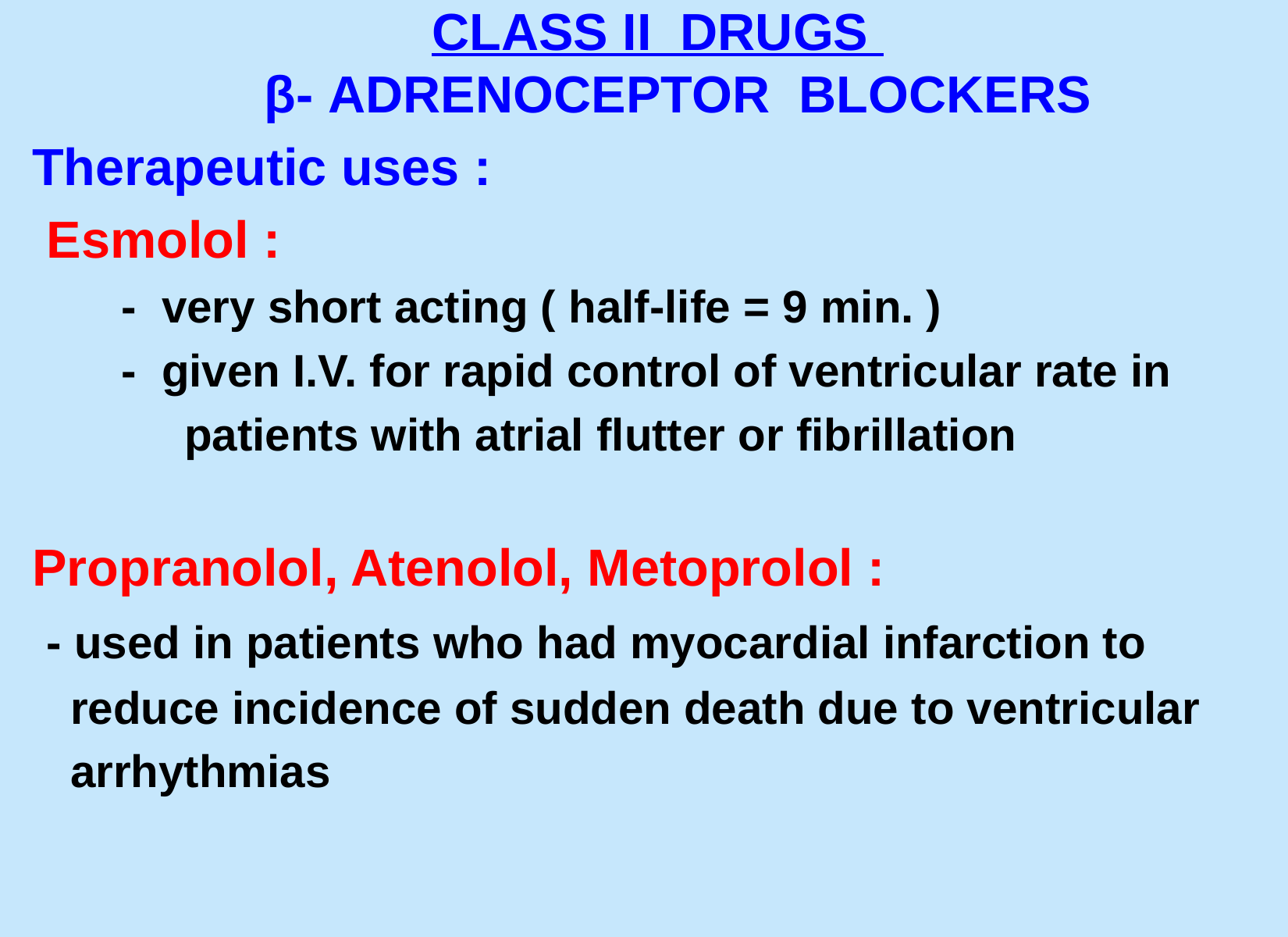

# CLASS II  DRUGS β- ADRENOCEPTOR  BLOCKERS
Therapeutic uses :
 Esmolol :
       -  very short acting ( half-life = 9 min. )
       -  given I.V. for rapid control of ventricular rate in
            patients with atrial flutter or fibrillation

Propranolol, Atenolol, Metoprolol :
 - used in patients who had myocardial infarction to
   reduce incidence of sudden death due to ventricular
   arrhythmias